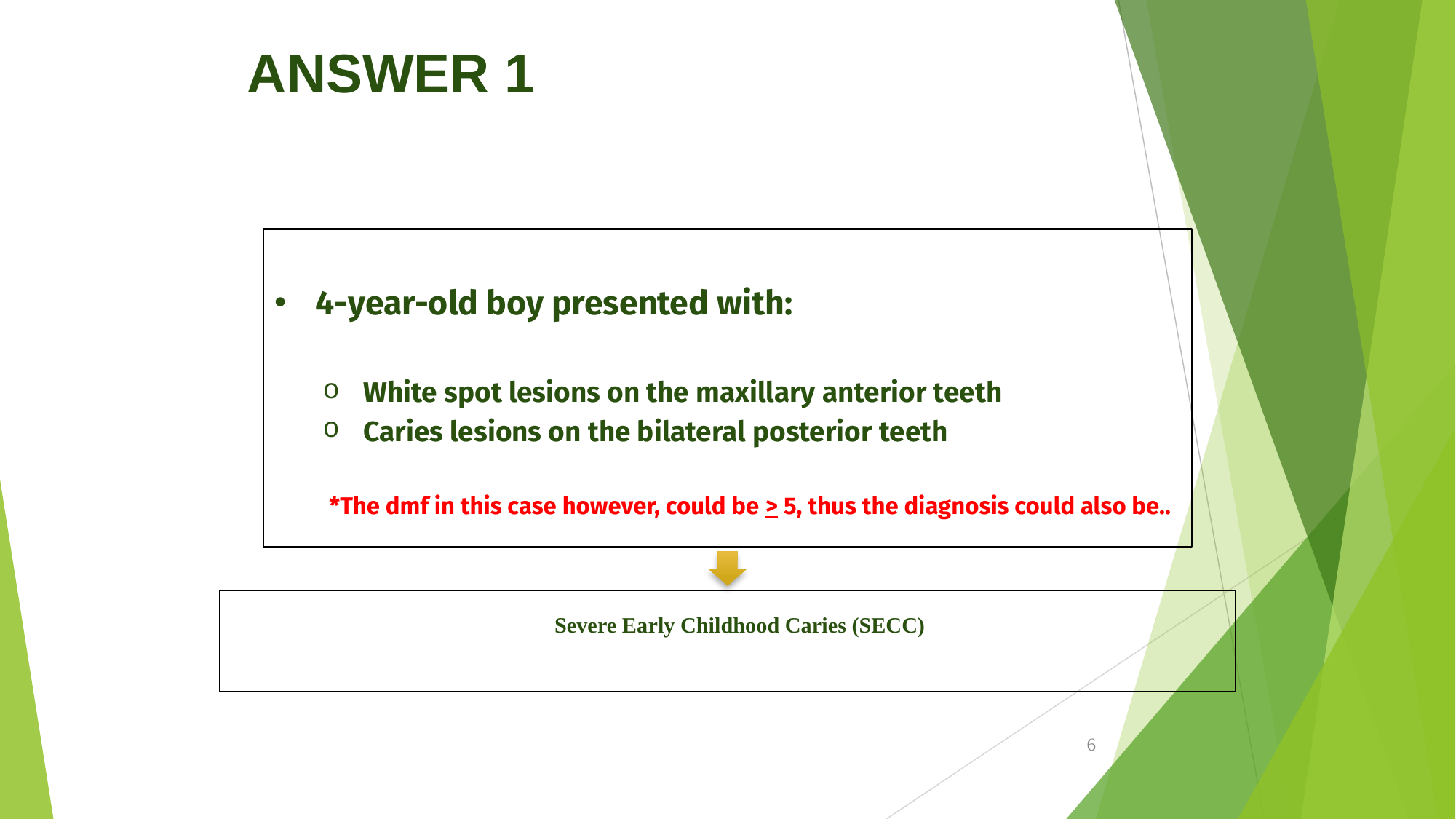

# ANSWER 1

4-year-old boy presented with:

White spot lesions on the maxillary anterior teeth
Caries lesions on the bilateral posterior teeth

*The dmf in this case however, could be > 5, thus the diagnosis could also be..

        Severe Early Childhood Caries (SECC)

6